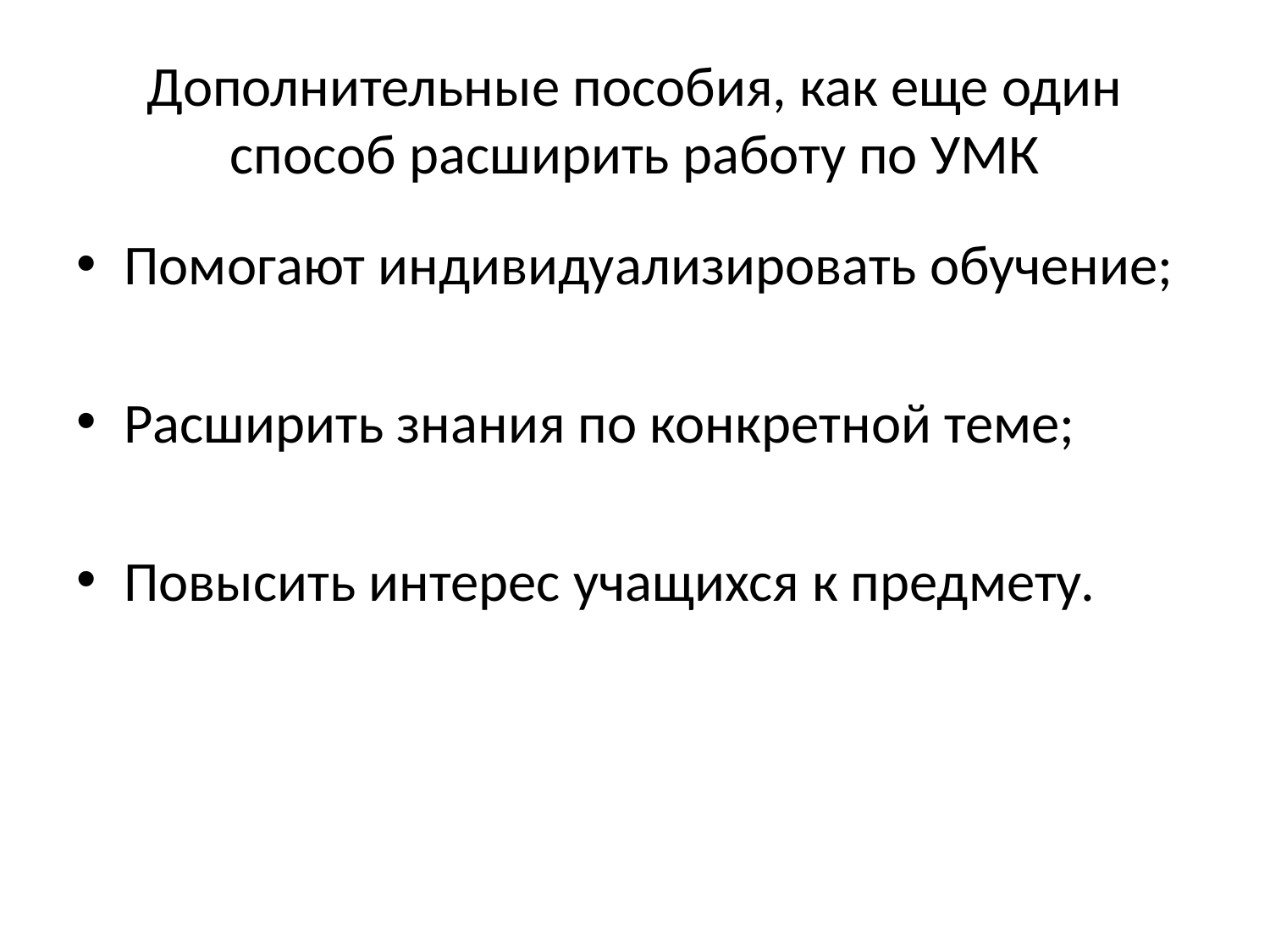

# Дополнительные пособия, как еще один способ расширить работу по УМК
Помогают индивидуализировать обучение;

Расширить знания по конкретной теме;

Повысить интерес учащихся к предмету.